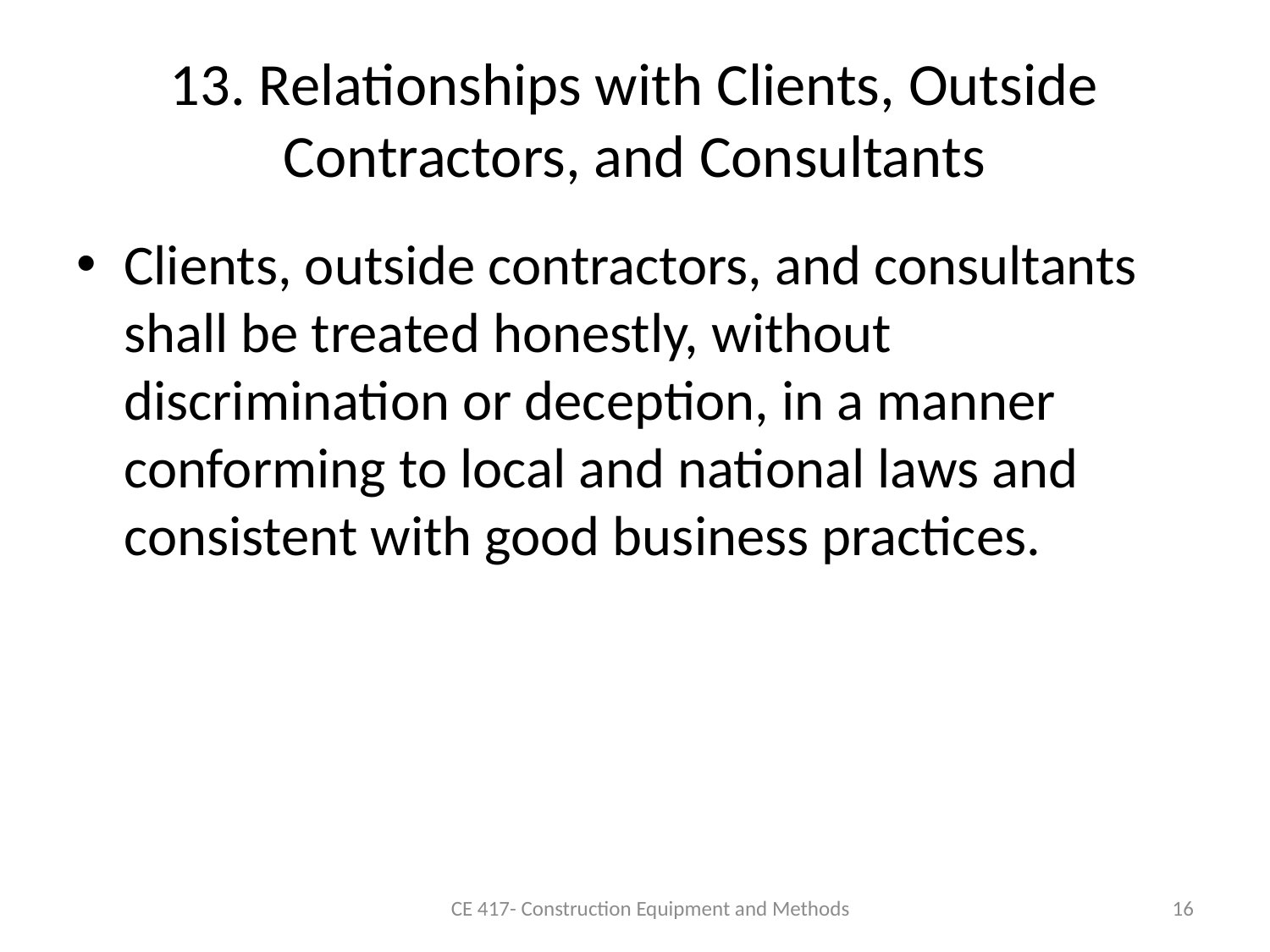

# 13. Relationships with Clients, Outside Contractors, and Consultants
Clients, outside contractors, and consultants shall be treated honestly, without discrimination or deception, in a manner conforming to local and national laws and consistent with good business practices.
CE 417- Construction Equipment and Methods
16